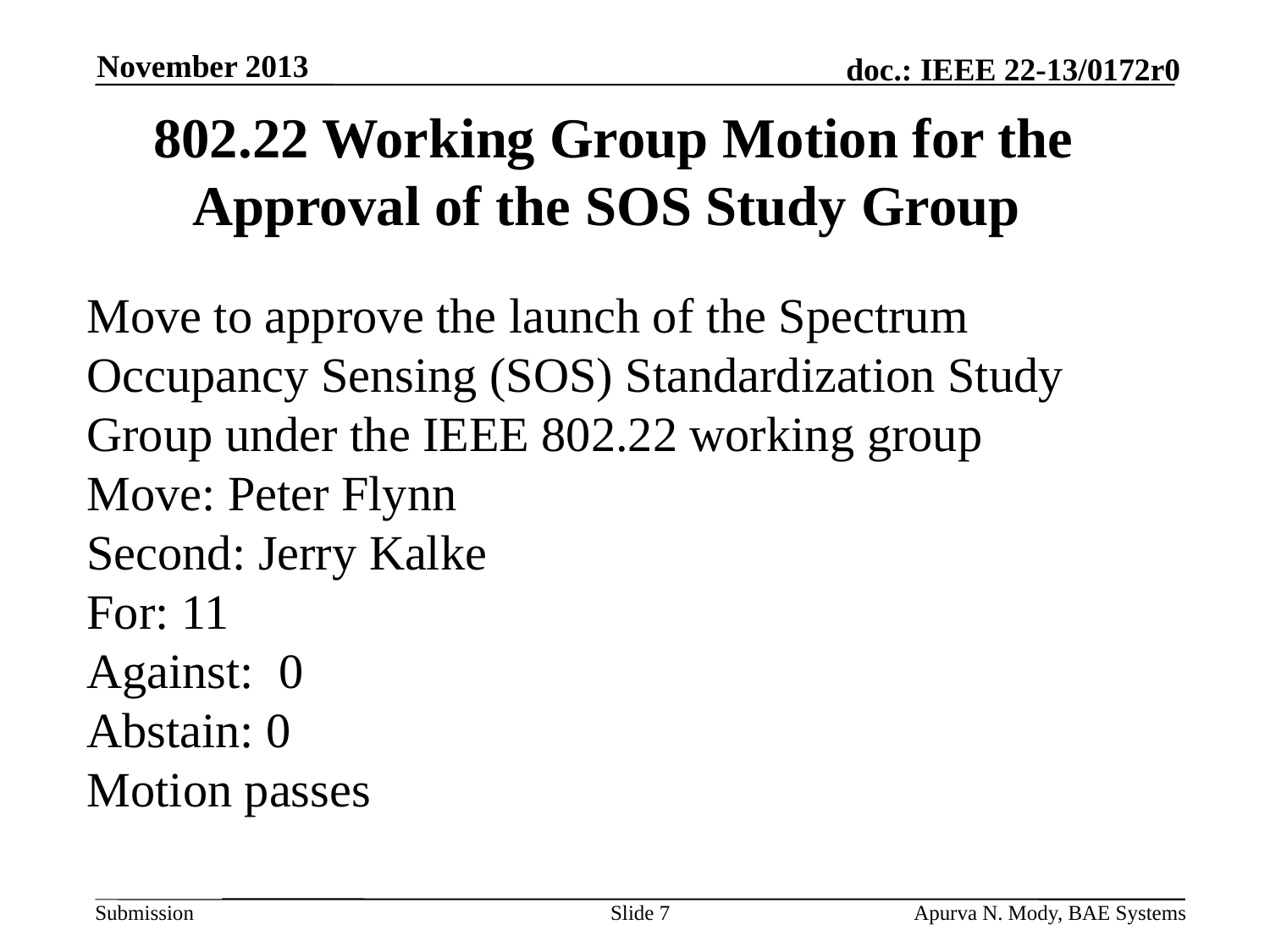

November 2013
# 802.22 Working Group Motion for the Approval of the SOS Study Group
Move to approve the launch of the Spectrum Occupancy Sensing (SOS) Standardization Study Group under the IEEE 802.22 working group
Move: Peter Flynn
Second: Jerry Kalke
For: 11
Against:  0
Abstain: 0
Motion passes

Slide 7
Apurva N. Mody, BAE Systems